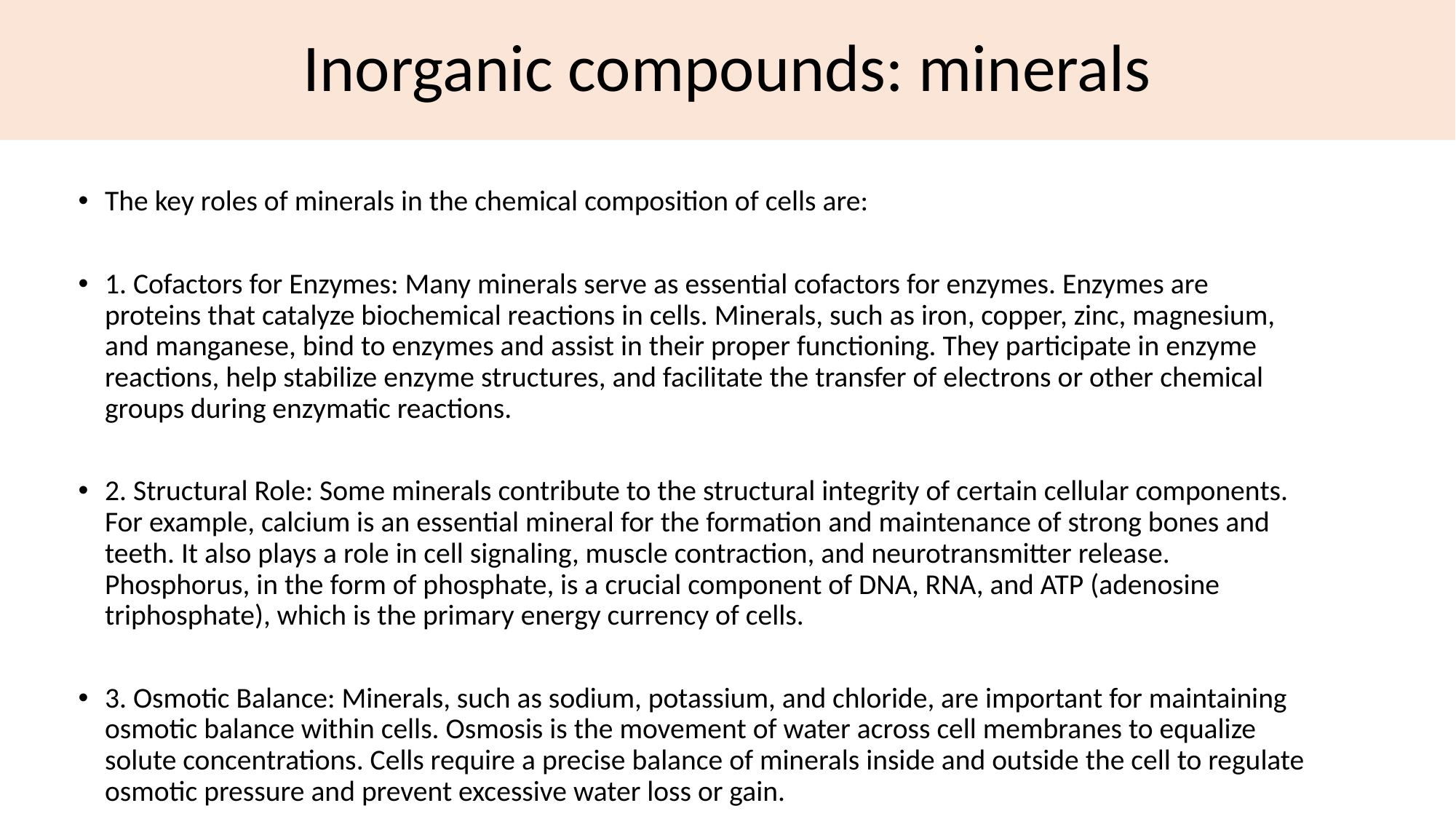

Inorganic compounds: minerals
#
The key roles of minerals in the chemical composition of cells are:

1. Cofactors for Enzymes: Many minerals serve as essential cofactors for enzymes. Enzymes are proteins that catalyze biochemical reactions in cells. Minerals, such as iron, copper, zinc, magnesium, and manganese, bind to enzymes and assist in their proper functioning. They participate in enzyme reactions, help stabilize enzyme structures, and facilitate the transfer of electrons or other chemical groups during enzymatic reactions.

2. Structural Role: Some minerals contribute to the structural integrity of certain cellular components. For example, calcium is an essential mineral for the formation and maintenance of strong bones and teeth. It also plays a role in cell signaling, muscle contraction, and neurotransmitter release. Phosphorus, in the form of phosphate, is a crucial component of DNA, RNA, and ATP (adenosine triphosphate), which is the primary energy currency of cells.

3. Osmotic Balance: Minerals, such as sodium, potassium, and chloride, are important for maintaining osmotic balance within cells. Osmosis is the movement of water across cell membranes to equalize solute concentrations. Cells require a precise balance of minerals inside and outside the cell to regulate osmotic pressure and prevent excessive water loss or gain.